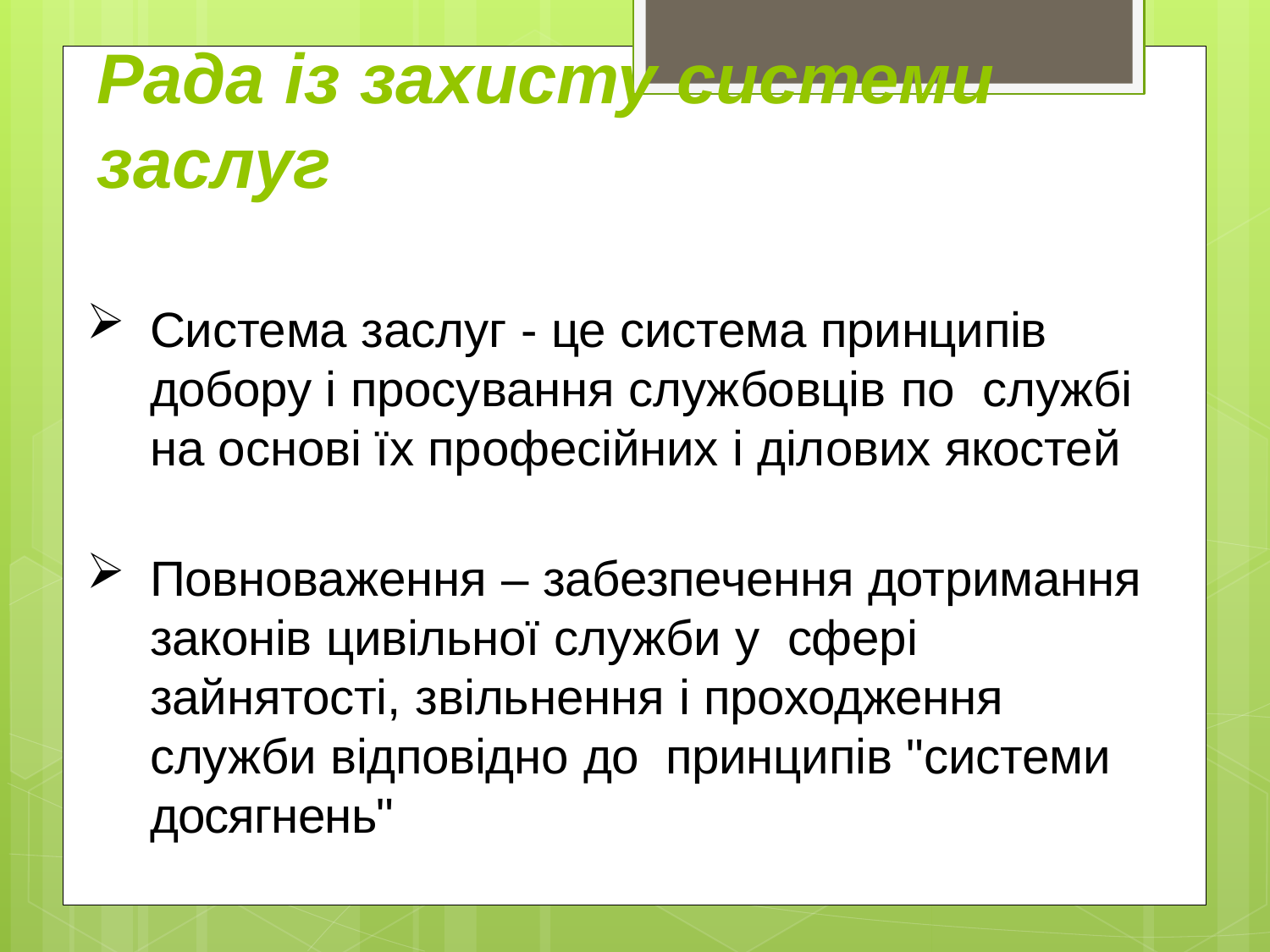

# Рада із захисту системи заслуг
Система заслуг - це система принципів  добору і просування службовців по  службі на основі їх професійних і ділових якостей

Повноваження – забезпечення дотримання законів цивільної служби у  сфері зайнятості, звільнення і проходження служби відповідно до  принципів "системи досягнень"